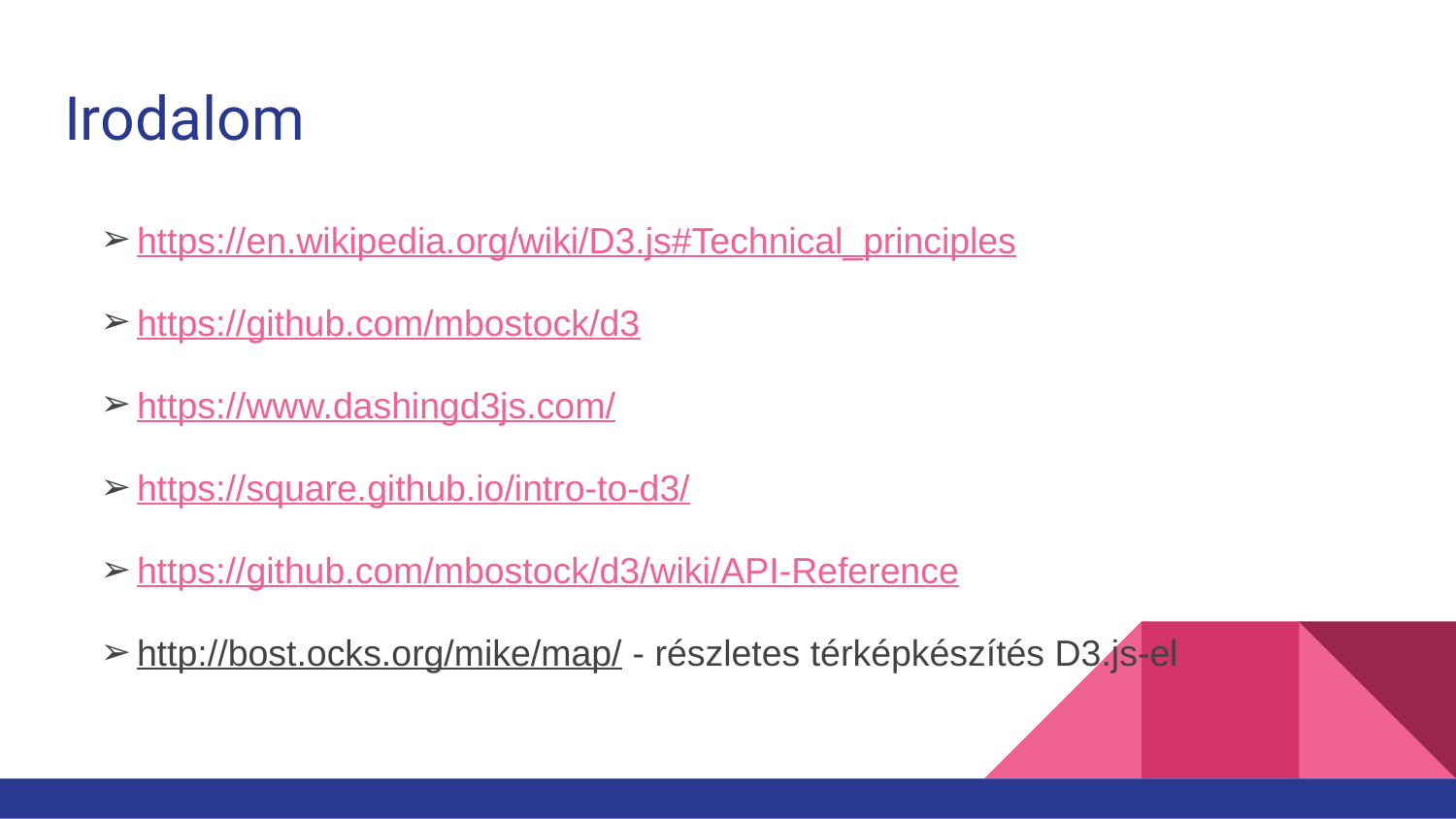

# Irodalom
https://en.wikipedia.org/wiki/D3.js#Technical_principles
https://github.com/mbostock/d3
https://www.dashingd3js.com/
https://square.github.io/intro-to-d3/
https://github.com/mbostock/d3/wiki/API-Reference
http://bost.ocks.org/mike/map/ - részletes térképkészítés D3.js-el